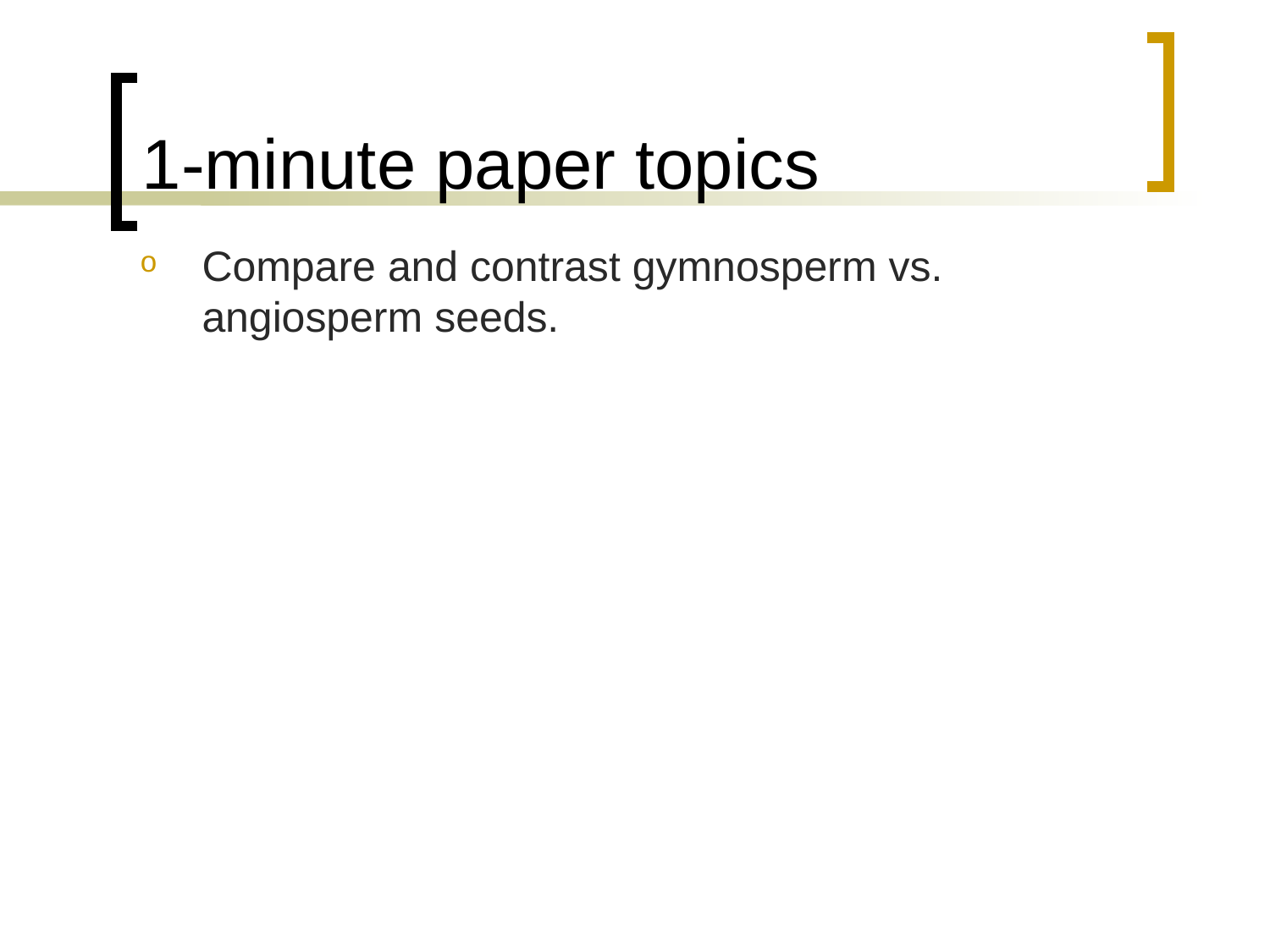

# 1-minute paper topics
Compare and contrast gymnosperm vs. angiosperm seeds.